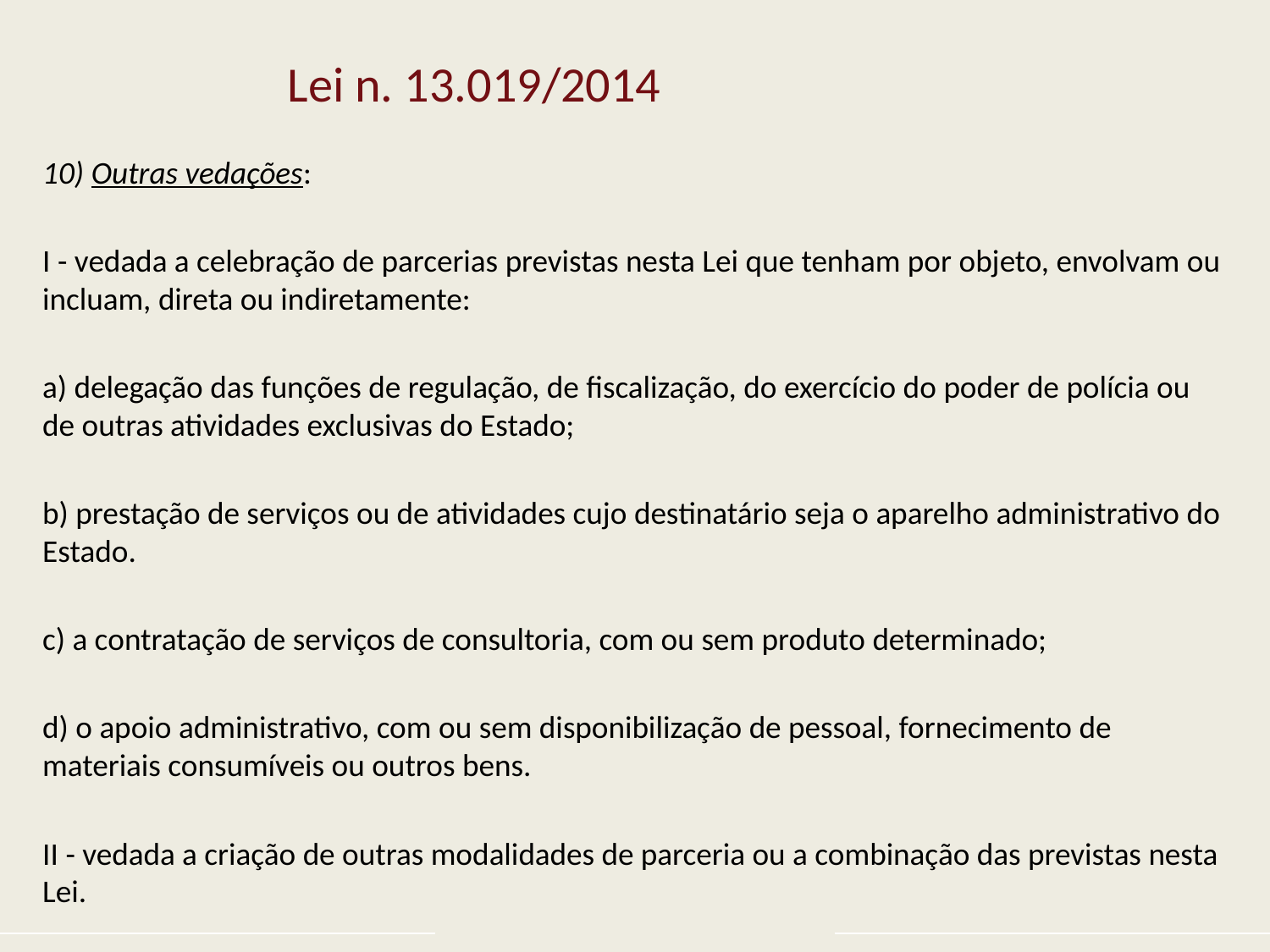

# Lei n. 13.019/2014
10) Outras vedações:

I - vedada a celebração de parcerias previstas nesta Lei que tenham por objeto, envolvam ou incluam, direta ou indiretamente:

a) delegação das funções de regulação, de fiscalização, do exercício do poder de polícia ou de outras atividades exclusivas do Estado;

b) prestação de serviços ou de atividades cujo destinatário seja o aparelho administrativo do Estado.

c) a contratação de serviços de consultoria, com ou sem produto determinado;

d) o apoio administrativo, com ou sem disponibilização de pessoal, fornecimento de materiais consumíveis ou outros bens.

II - vedada a criação de outras modalidades de parceria ou a combinação das previstas nesta Lei.